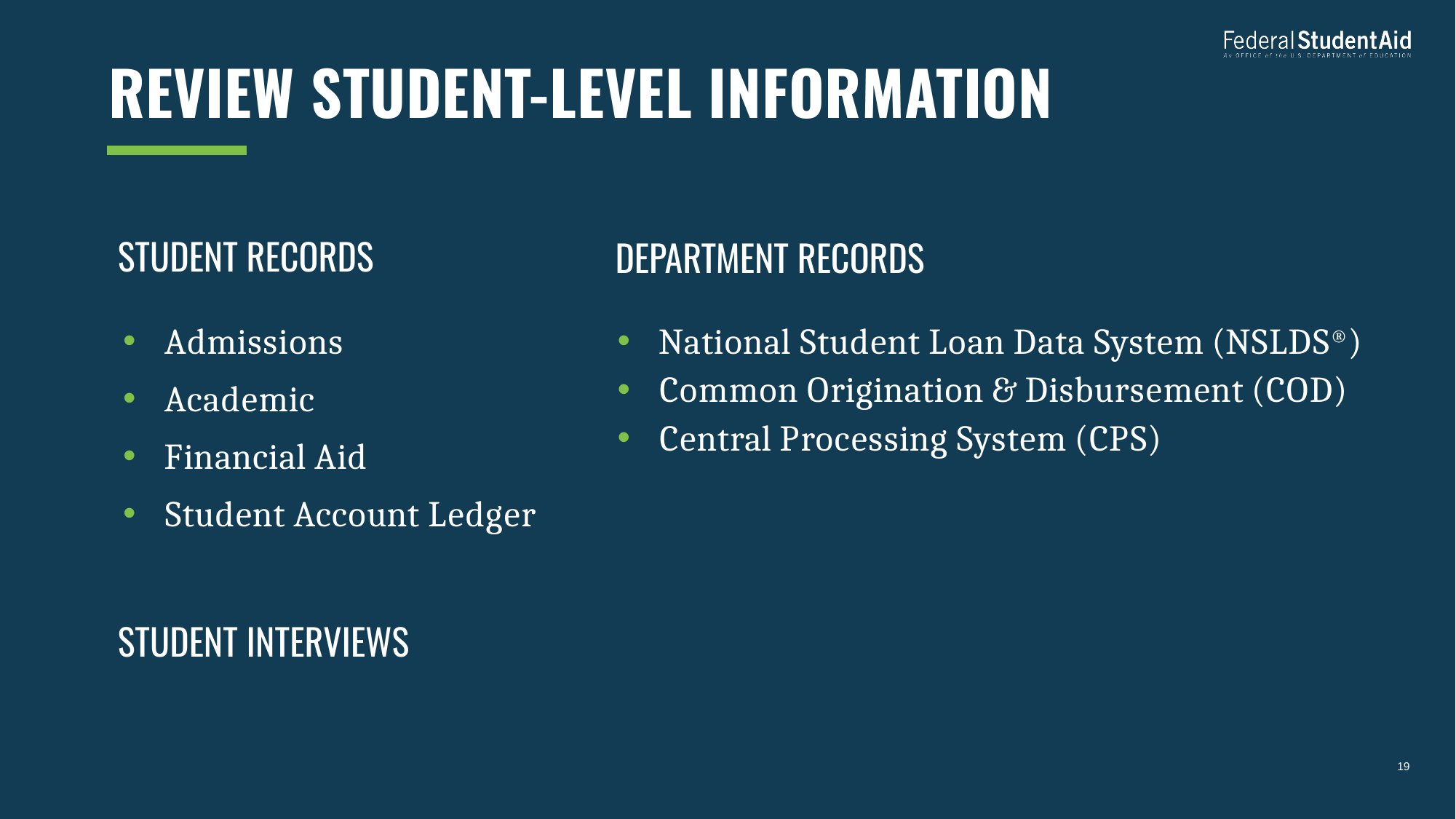

# Review STUDENT-LEVEL INFORMATION
Student Records
Department Records
National Student Loan Data System (NSLDS®)
Common Origination & Disbursement (COD)
Central Processing System (CPS)
Admissions
Academic
Financial Aid
Student Account Ledger

Student Interviews
19